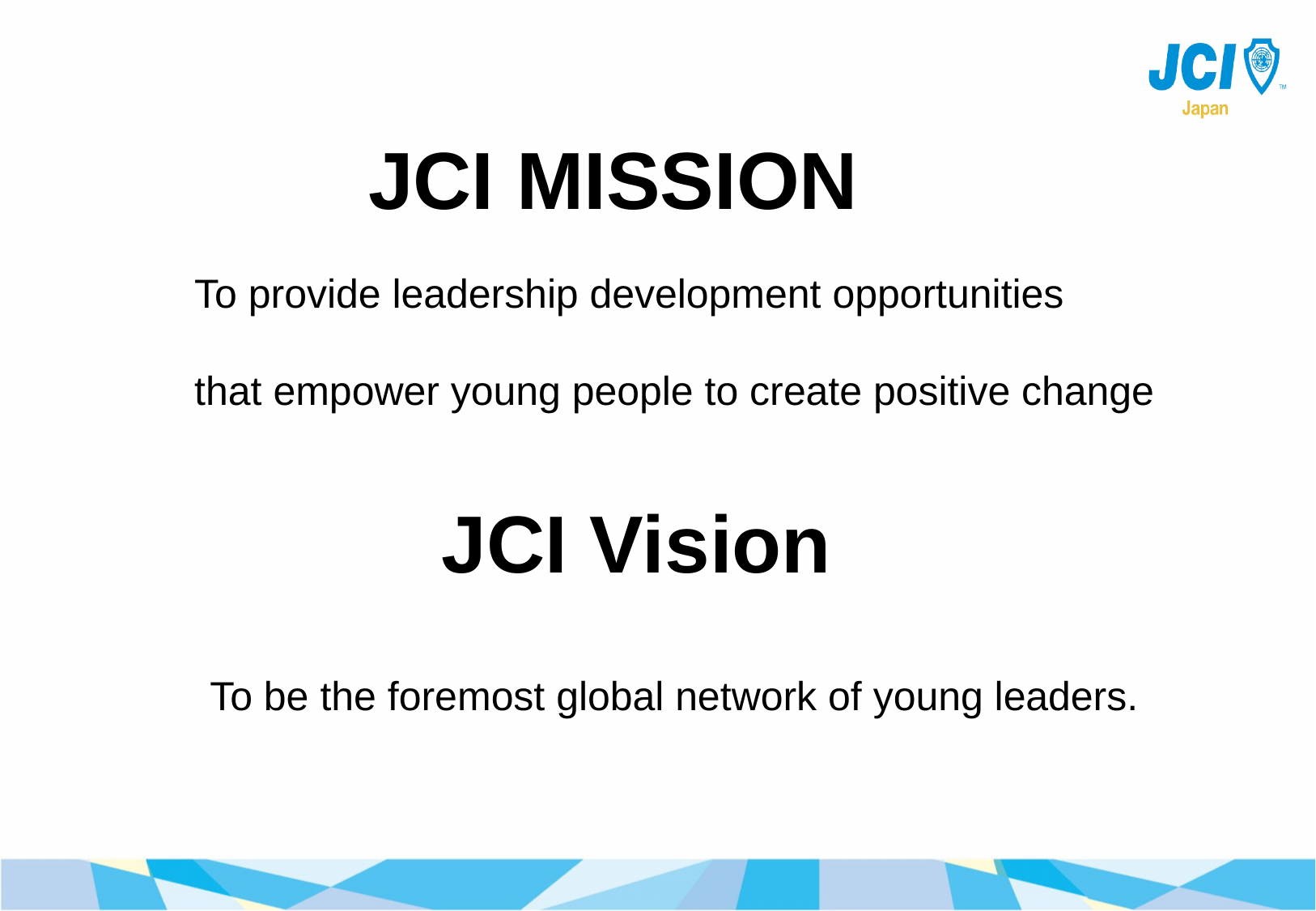

JCI MISSION
To provide leadership development opportunities

that empower young people to create positive change
JCI Vision
To be the foremost global network of young leaders.